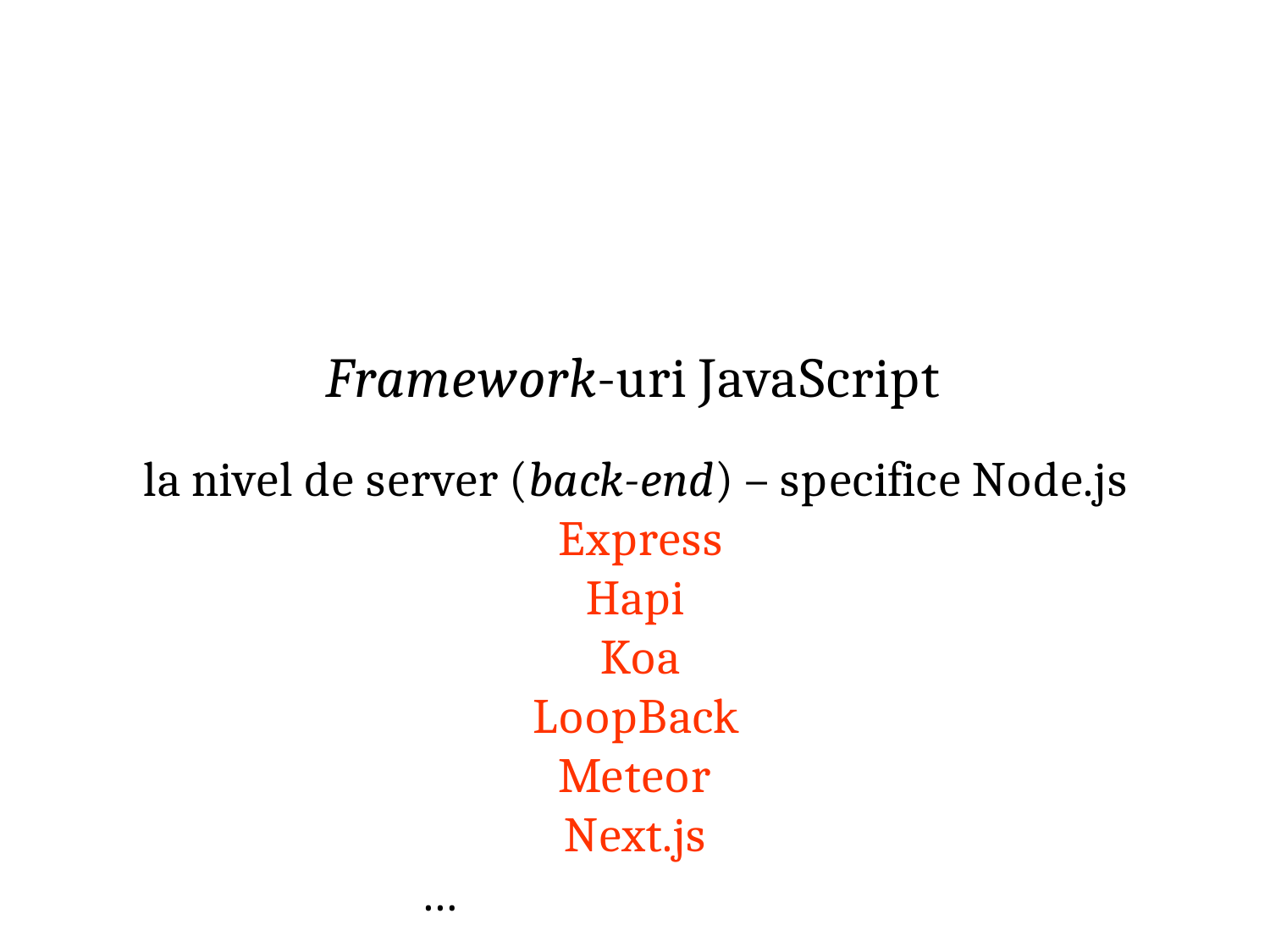

# Framework-uri JavaScript
la nivel de server (back-end) – specifice Node.js  Express
Hapi  Koa
LoopBack  Meteor  Next.js
…